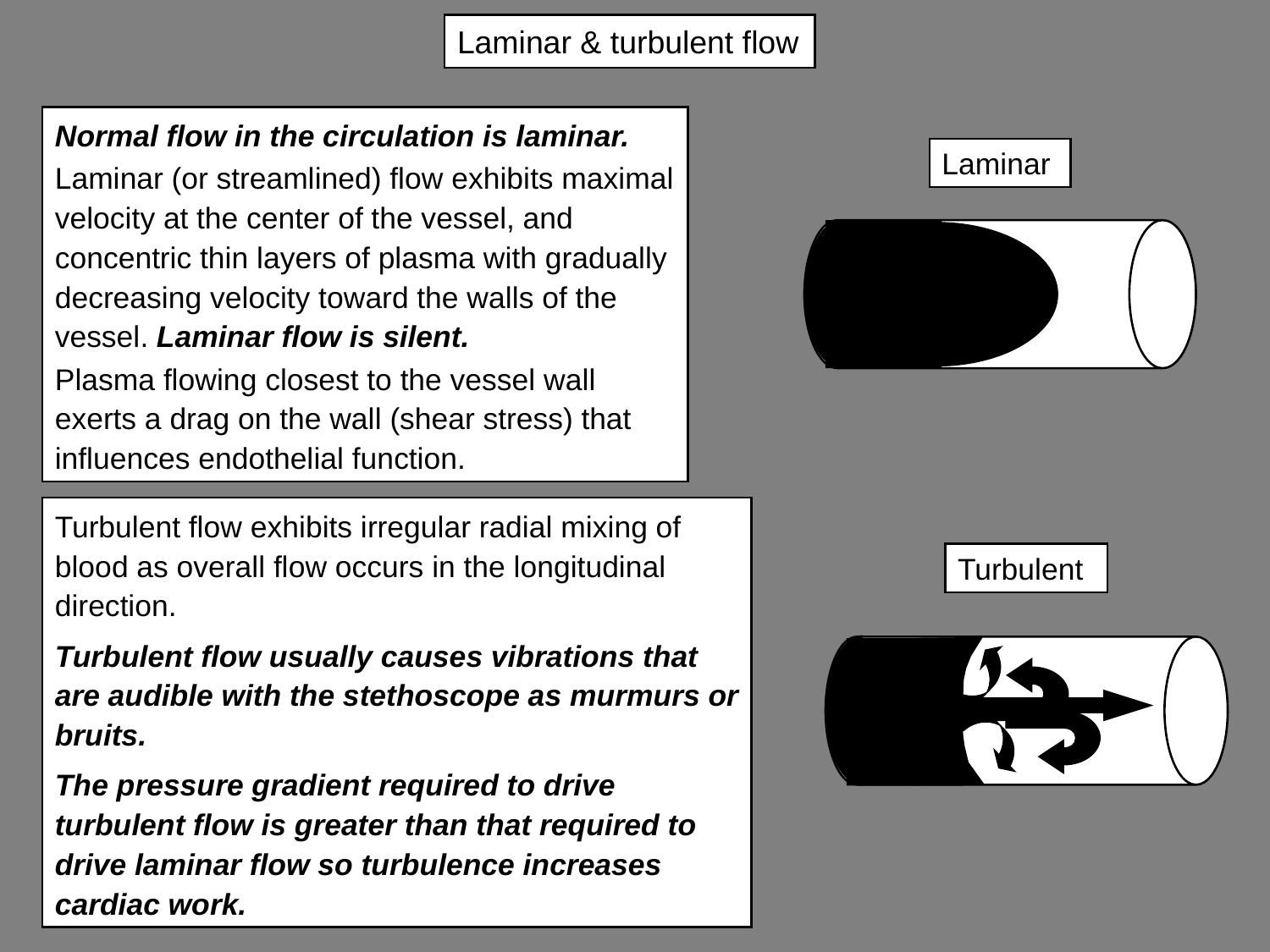

# Laminar & turbulent flow
Normal flow in the circulation is laminar.
Laminar (or streamlined) flow exhibits maximal velocity at the center of the vessel, and concentric thin layers of plasma with gradually decreasing velocity toward the walls of the vessel. Laminar flow is silent.
Plasma flowing closest to the vessel wall exerts a drag on the wall (shear stress) that influences endothelial function.

Laminar

Turbulent flow exhibits irregular radial mixing of blood as overall flow occurs in the longitudinal direction.
Turbulent flow usually causes vibrations that are audible with the stethoscope as murmurs or bruits.
The pressure gradient required to drive turbulent flow is greater than that required to drive laminar flow so turbulence increases cardiac work.

Turbulent